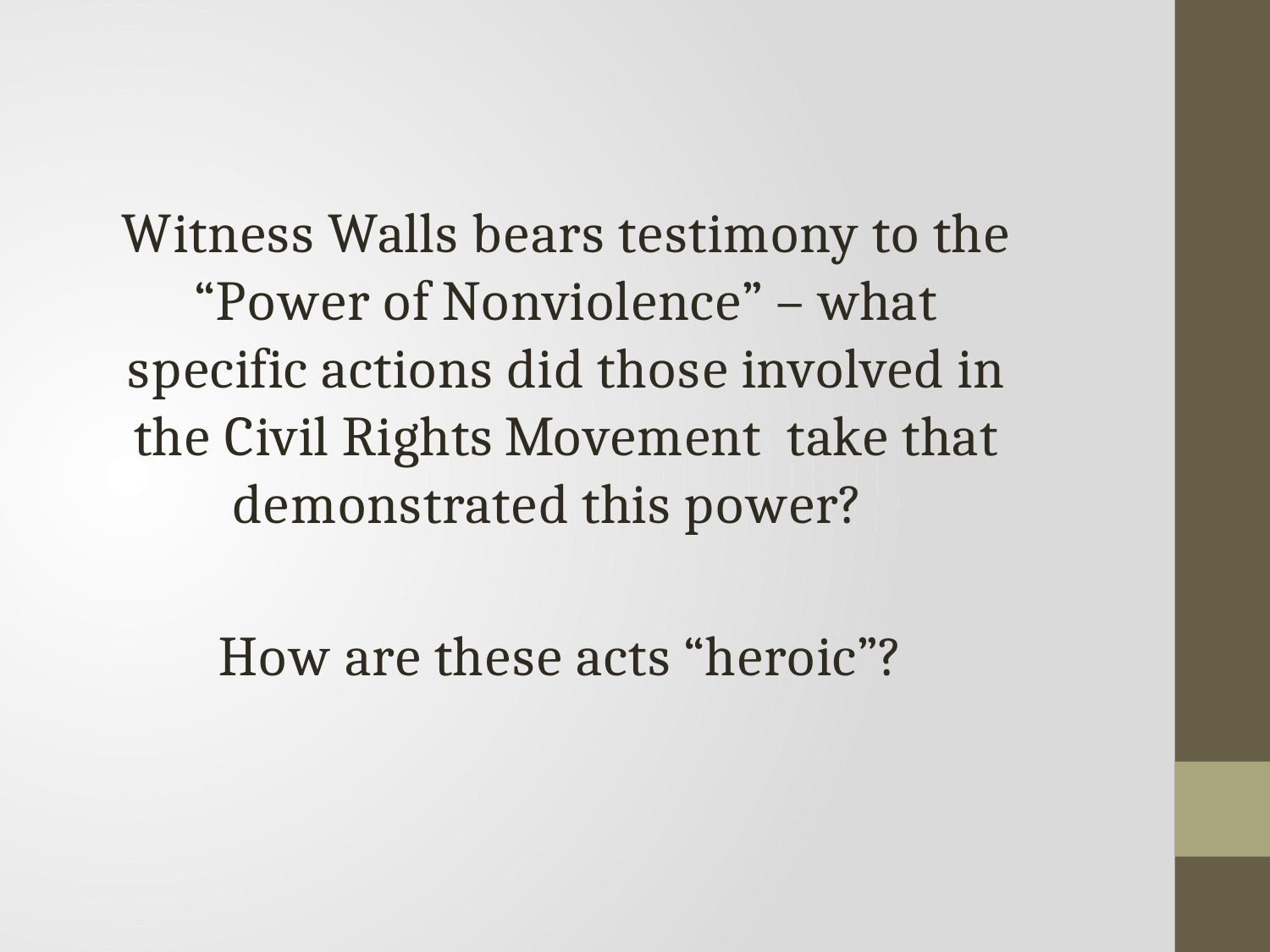

Witness Walls bears testimony to the “Power of Nonviolence” – what specific actions did those involved in the Civil Rights Movement  take that demonstrated this power?
How are these acts “heroic”?